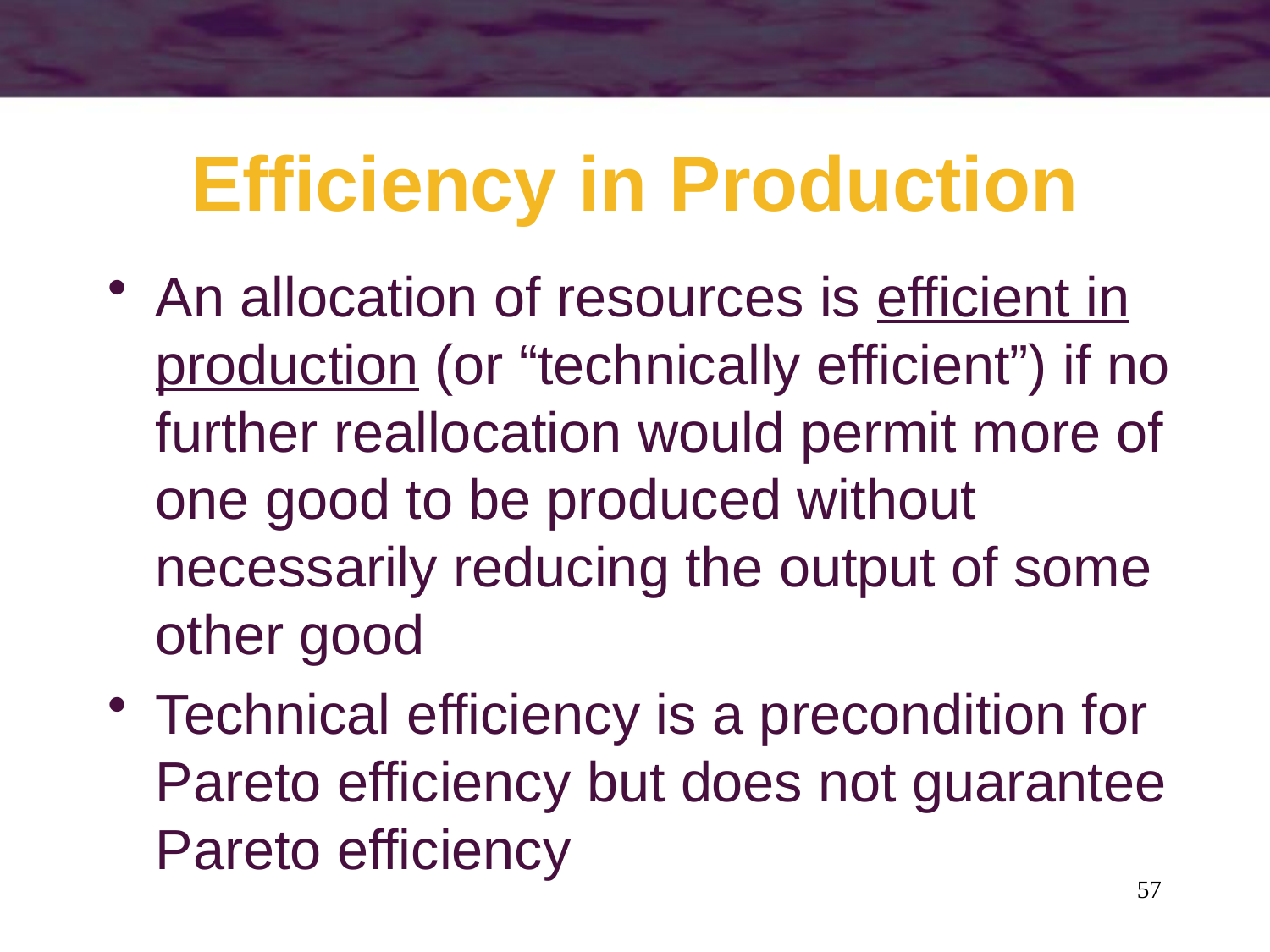

# Efficiency in Production
An allocation of resources is efficient in production (or “technically efficient”) if no further reallocation would permit more of one good to be produced without necessarily reducing the output of some other good
Technical efficiency is a precondition for Pareto efficiency but does not guarantee Pareto efficiency
57